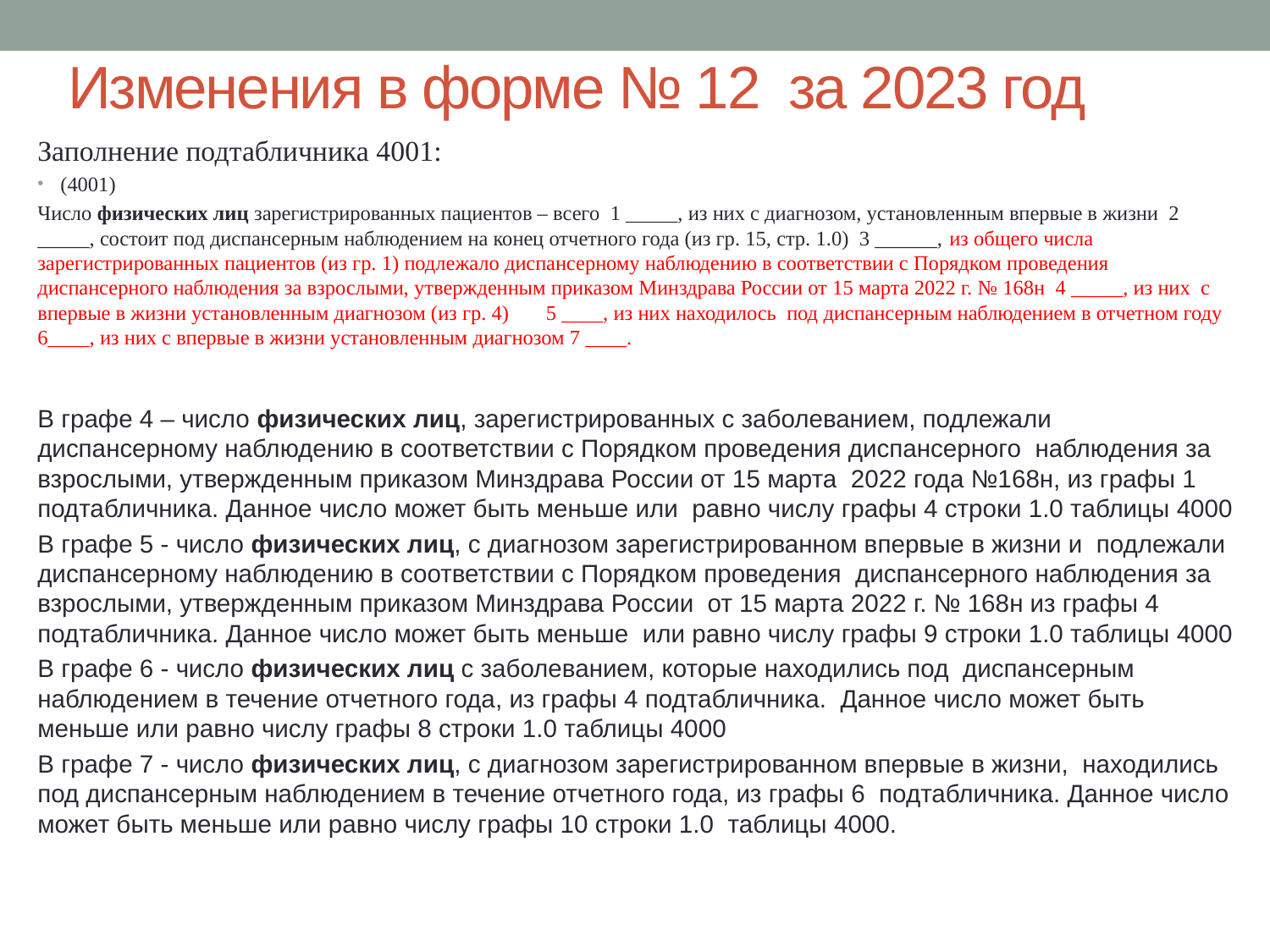

# Изменения в форме № 12  за 2023 год
Заполнение подтабличника 4001:
(4001)
Число физических лиц зарегистрированных пациентов – всего  1 _____, из них с диагнозом, установленным впервые в жизни  2 _____, состоит под диспансерным наблюдением на конец отчетного года (из гр. 15, стр. 1.0)  3 ______, из общего числа зарегистрированных пациентов (из гр. 1) подлежало диспансерному наблюдению в соответствии с Порядком проведения диспансерного наблюдения за взрослыми, утвержденным приказом Минздрава России от 15 марта 2022 г. № 168н  4 _____, из них  с впервые в жизни установленным диагнозом (из гр. 4)       5 ____, из них находилось  под диспансерным наблюдением в отчетном году 6____, из них с впервые в жизни установленным диагнозом 7 ____.

В графе 4 – число физических лиц, зарегистрированных с заболеванием, подлежали  диспансерному наблюдению в соответствии с Порядком проведения диспансерного  наблюдения за взрослыми, утвержденным приказом Минздрава России от 15 марта  2022 года №168н, из графы 1 подтабличника. Данное число может быть меньше или  равно числу графы 4 строки 1.0 таблицы 4000
В графе 5 - число физических лиц, с диагнозом зарегистрированном впервые в жизни и  подлежали диспансерному наблюдению в соответствии с Порядком проведения  диспансерного наблюдения за взрослыми, утвержденным приказом Минздрава России  от 15 марта 2022 г. № 168н из графы 4 подтабличника. Данное число может быть меньше  или равно числу графы 9 строки 1.0 таблицы 4000
В графе 6 - число физических лиц с заболеванием, которые находились под  диспансерным наблюдением в течение отчетного года, из графы 4 подтабличника.  Данное число может быть меньше или равно числу графы 8 строки 1.0 таблицы 4000
В графе 7 - число физических лиц, с диагнозом зарегистрированном впервые в жизни,  находились под диспансерным наблюдением в течение отчетного года, из графы 6  подтабличника. Данное число может быть меньше или равно числу графы 10 строки 1.0  таблицы 4000.